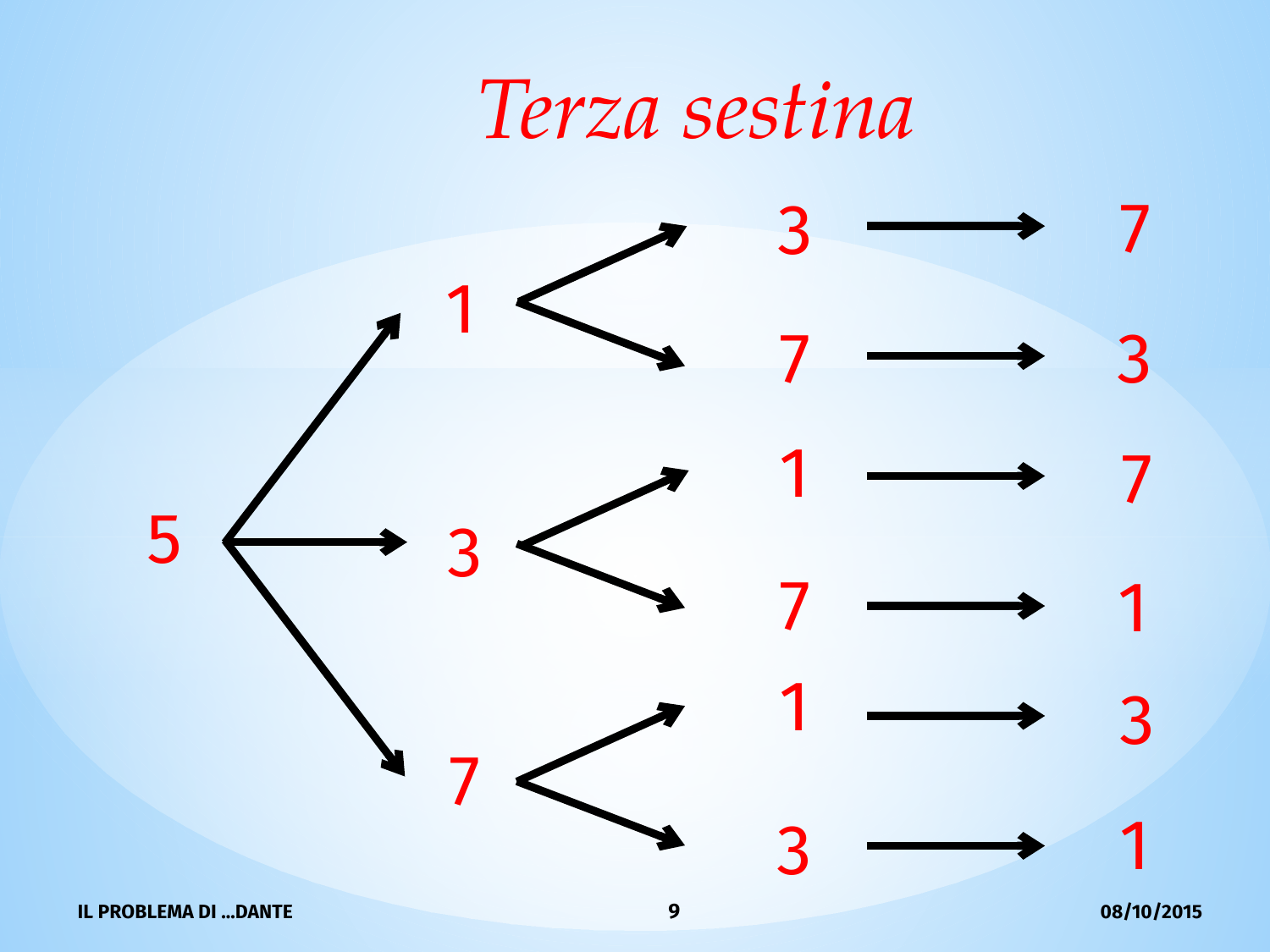

Terza sestina
7
3
1
3
7
1
7
5
3
7
1
1
3
7
1
3
IL PROBLEMA DI ...DANTE
9
08/10/2015